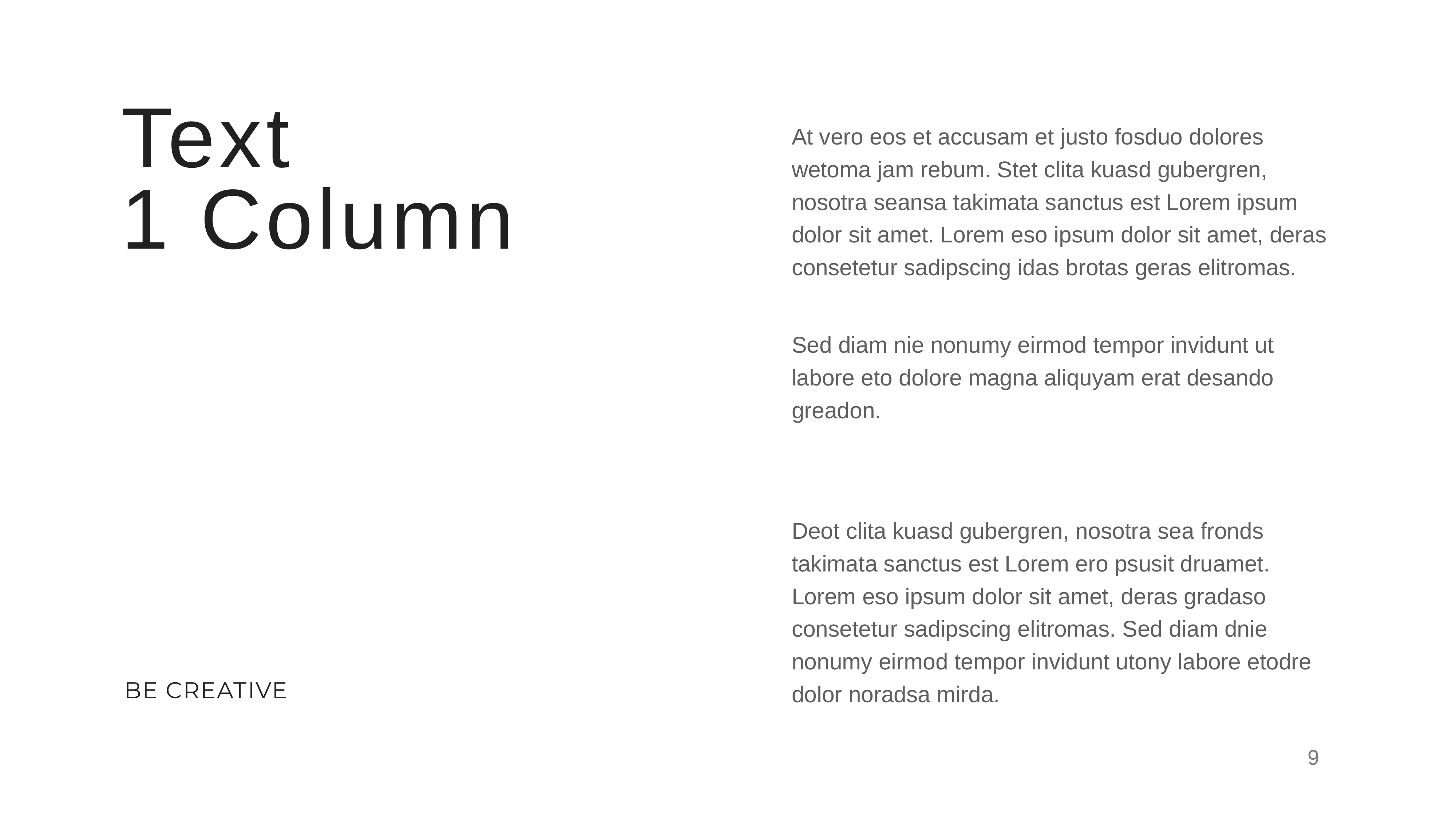

# Text
1 Column
At vero eos et accusam et justo fosduo dolores wetoma jam rebum. Stet clita kuasd gubergren, nosotra seansa takimata sanctus est Lorem ipsum dolor sit amet. Lorem eso ipsum dolor sit amet, deras consetetur sadipscing idas brotas geras elitromas.
Sed diam nie nonumy eirmod tempor invidunt ut labore eto dolore magna aliquyam erat desando greadon.
Deot clita kuasd gubergren, nosotra sea fronds takimata sanctus est Lorem ero psusit druamet. Lorem eso ipsum dolor sit amet, deras gradaso consetetur sadipscing elitromas. Sed diam dnie nonumy eirmod tempor invidunt utony labore etodre dolor noradsa mirda.
BE CREATIVE
9